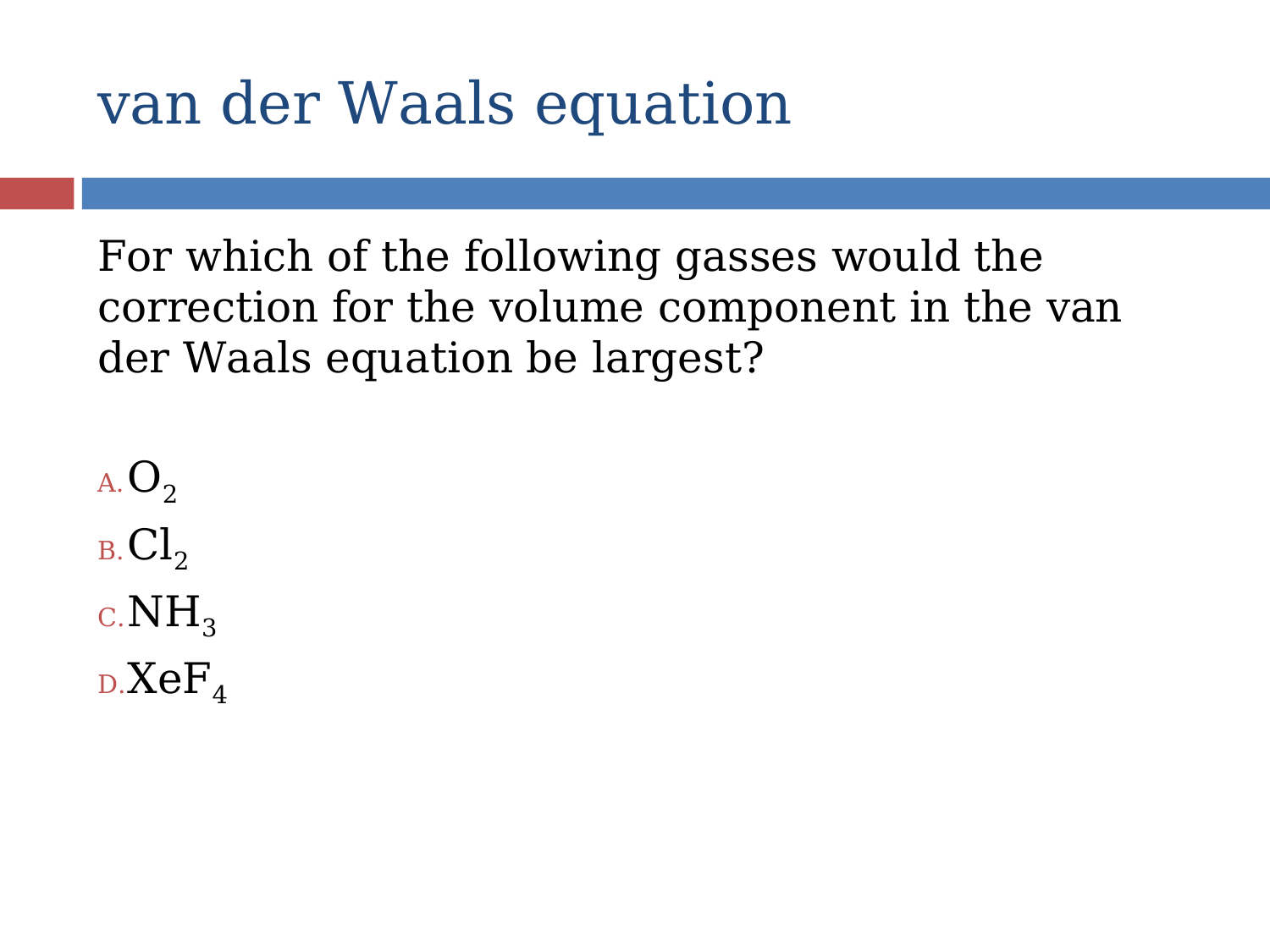

# van der Waals equation
For which of the following gasses would the correction for the volume component in the van der Waals equation be largest?

O2
Cl2
NH3
XeF4